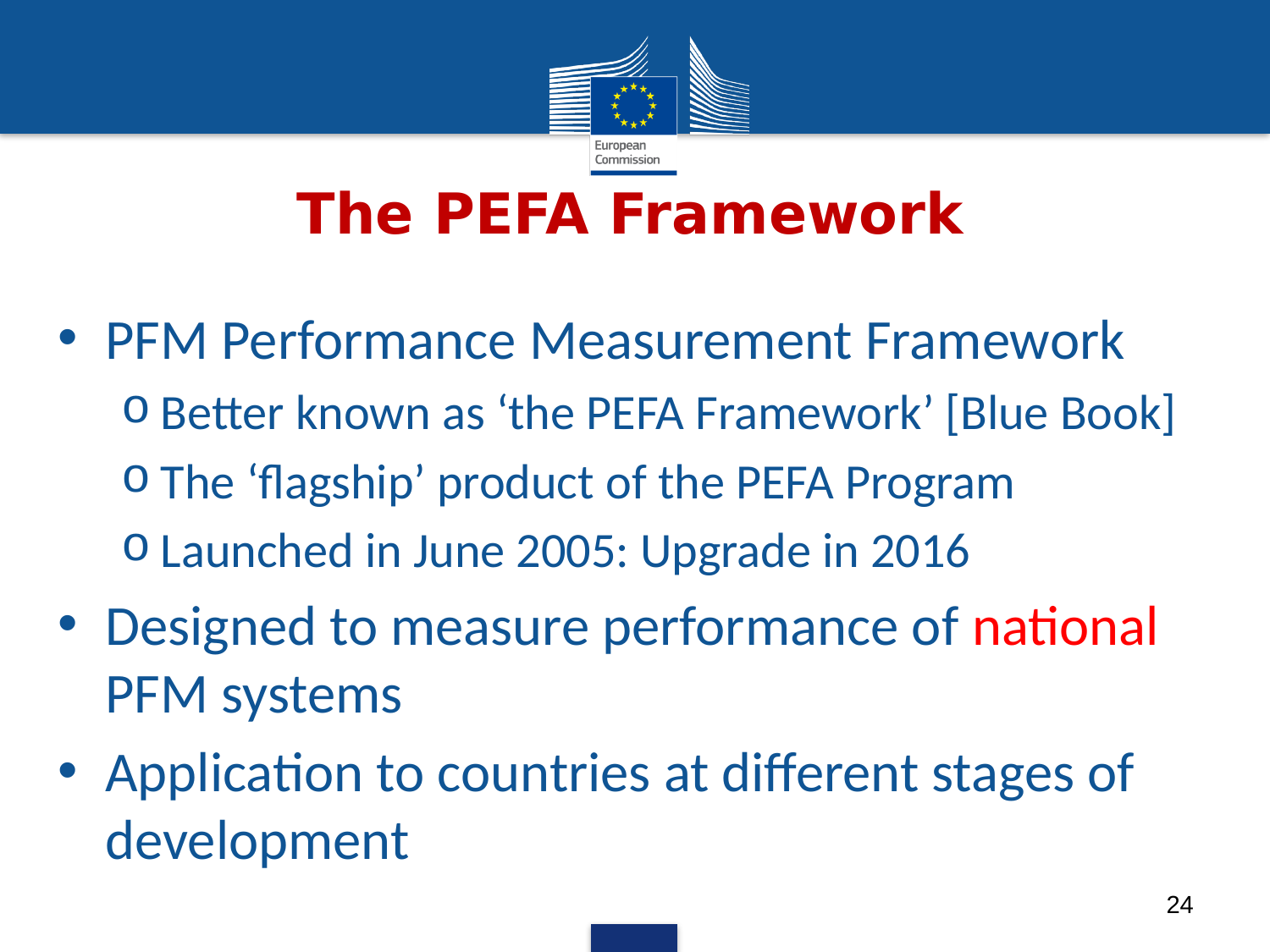

# The PEFA Framework
PFM Performance Measurement Framework
Better known as ‘the PEFA Framework’ [Blue Book]
The ‘flagship’ product of the PEFA Program
Launched in June 2005: Upgrade in 2016
Designed to measure performance of national PFM systems
Application to countries at different stages of development
24